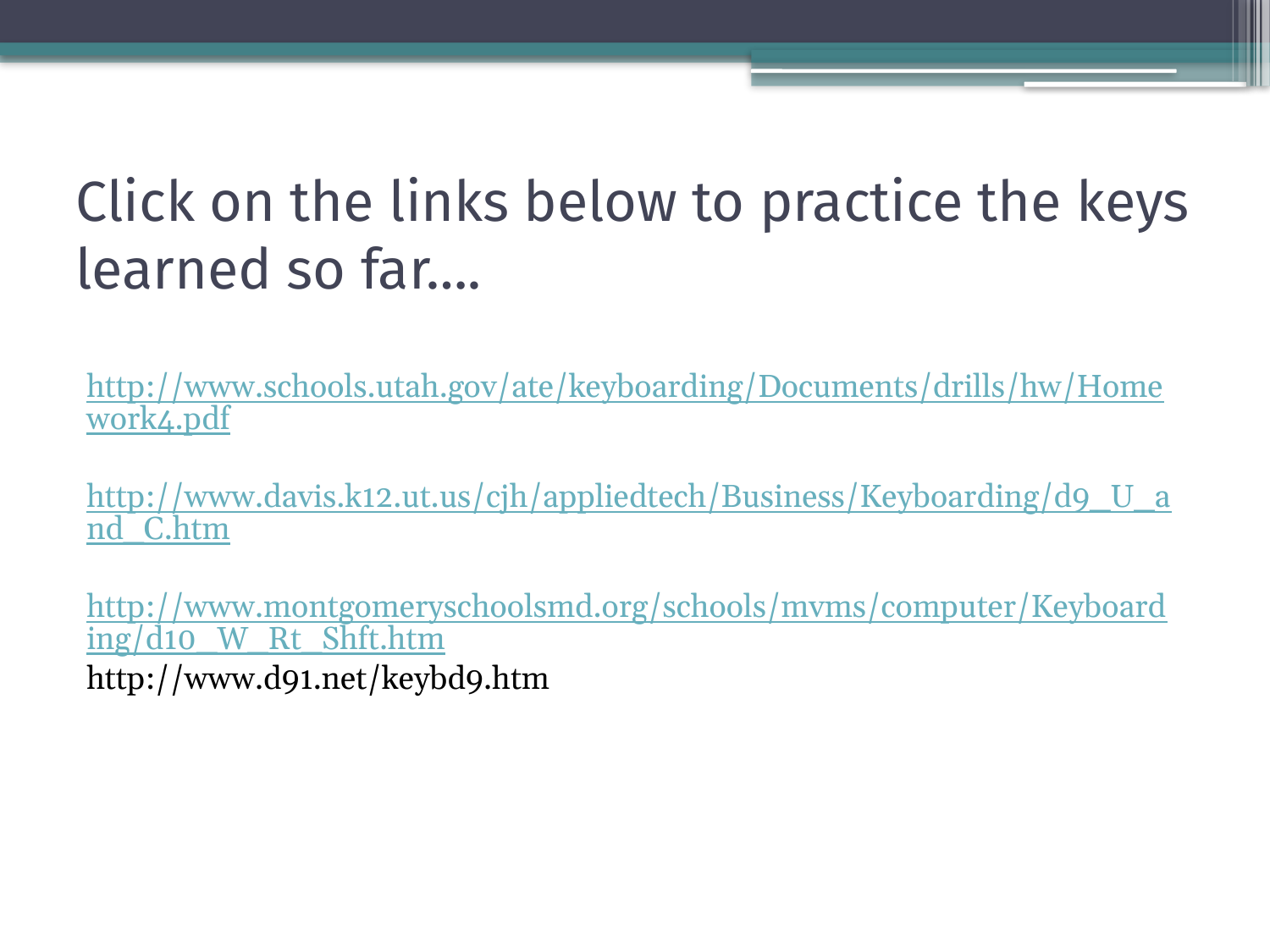

# Click on the links below to practice the keys learned so far….
http://www.schools.utah.gov/ate/keyboarding/Documents/drills/hw/Homework4.pdf

http://www.davis.k12.ut.us/cjh/appliedtech/Business/Keyboarding/d9_U_and_C.htm

http://www.montgomeryschoolsmd.org/schools/mvms/computer/Keyboarding/d10_W_Rt_Shft.htm
http://www.d91.net/keybd9.htm